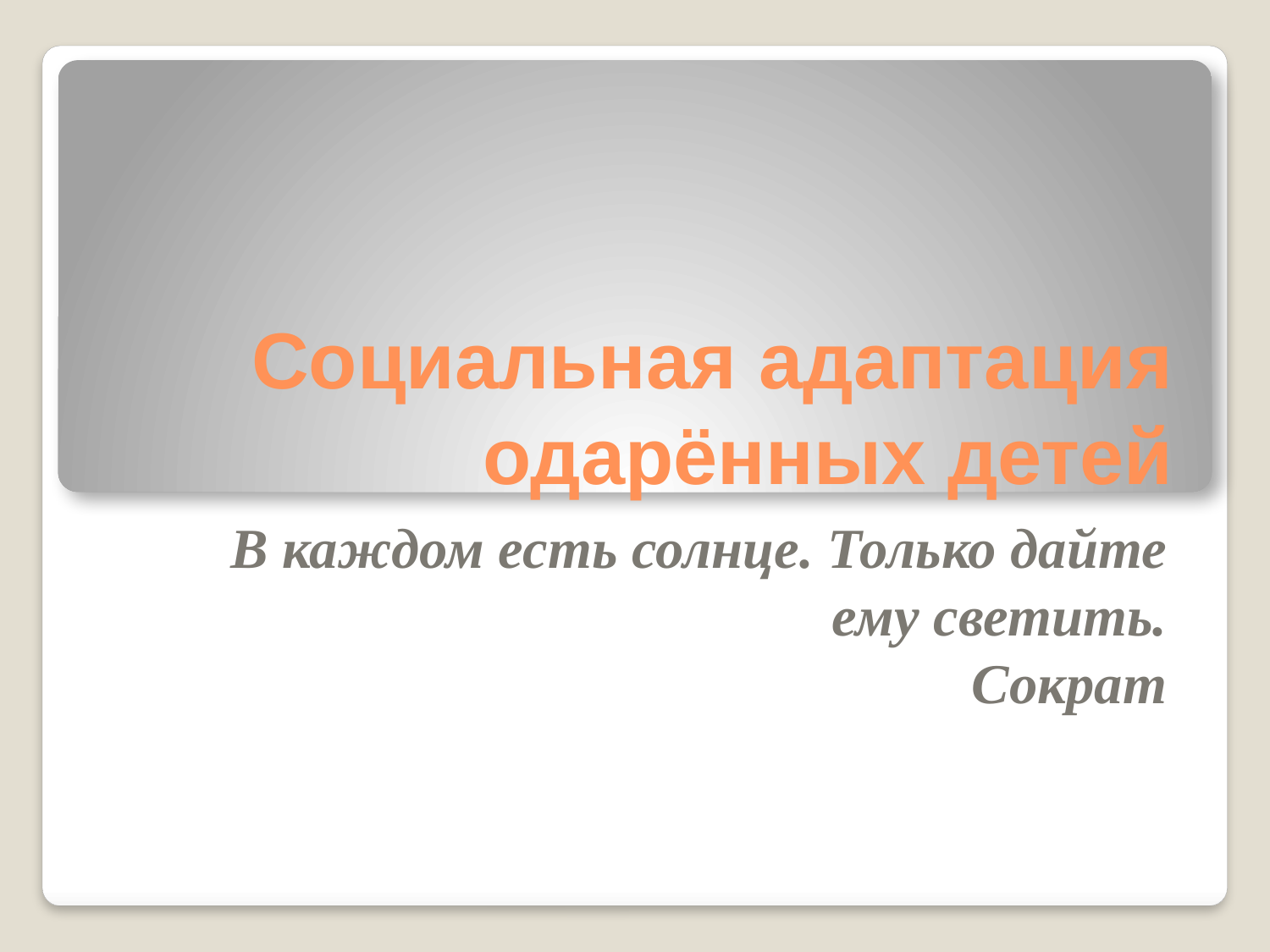

# Социальная адаптация одарённых детей
В каждом есть солнце. Только дайте ему светить.
Сократ